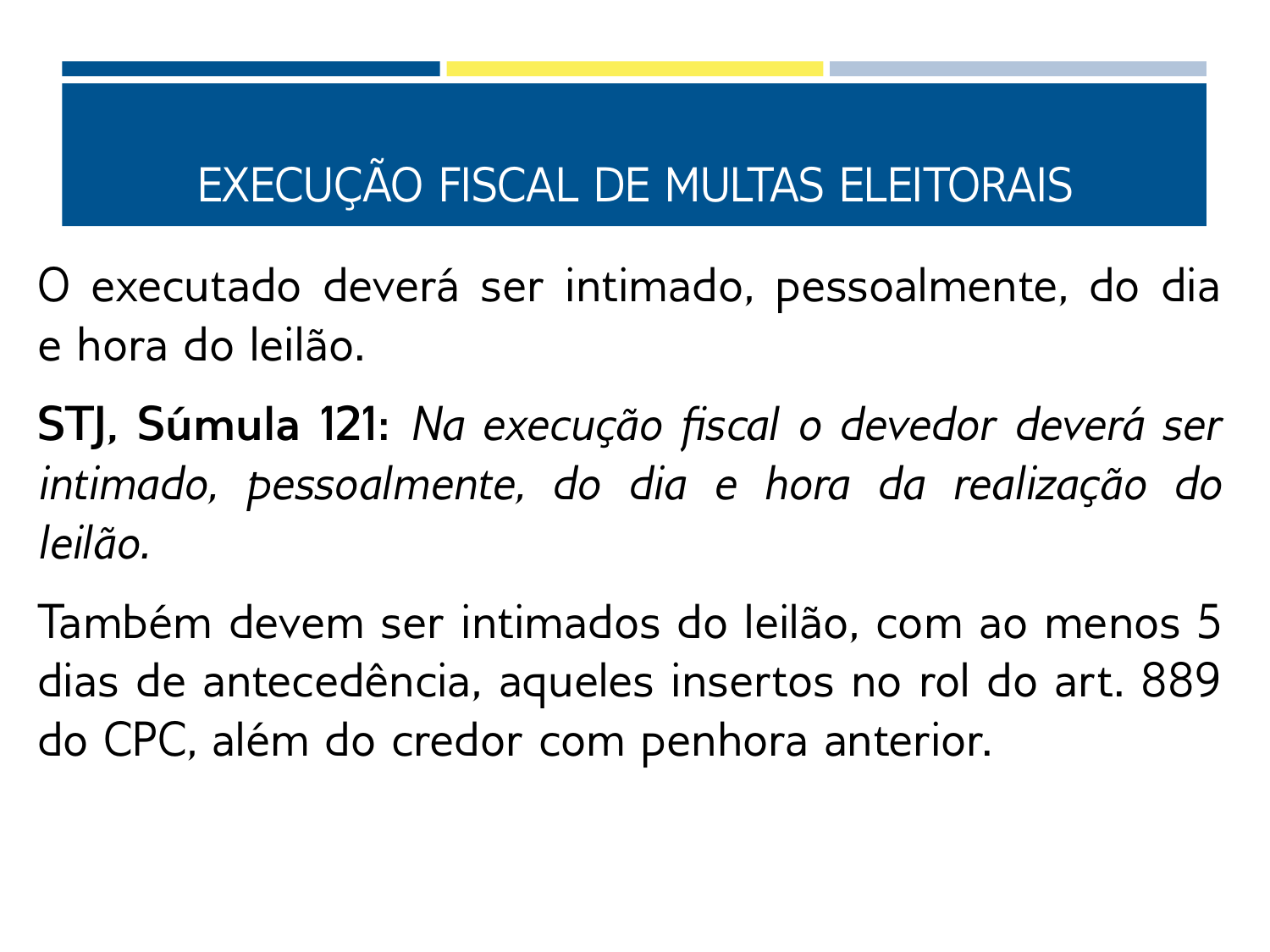

# EXECUÇÃO FISCAL DE MULTAS ELEITORAIS
O executado deverá ser intimado, pessoalmente, do dia e hora do leilão.
STJ, Súmula 121: Na execução fiscal o devedor deverá ser intimado, pessoalmente, do dia e hora da realização do leilão.
Também devem ser intimados do leilão, com ao menos 5 dias de antecedência, aqueles insertos no rol do art. 889 do CPC, além do credor com penhora anterior.